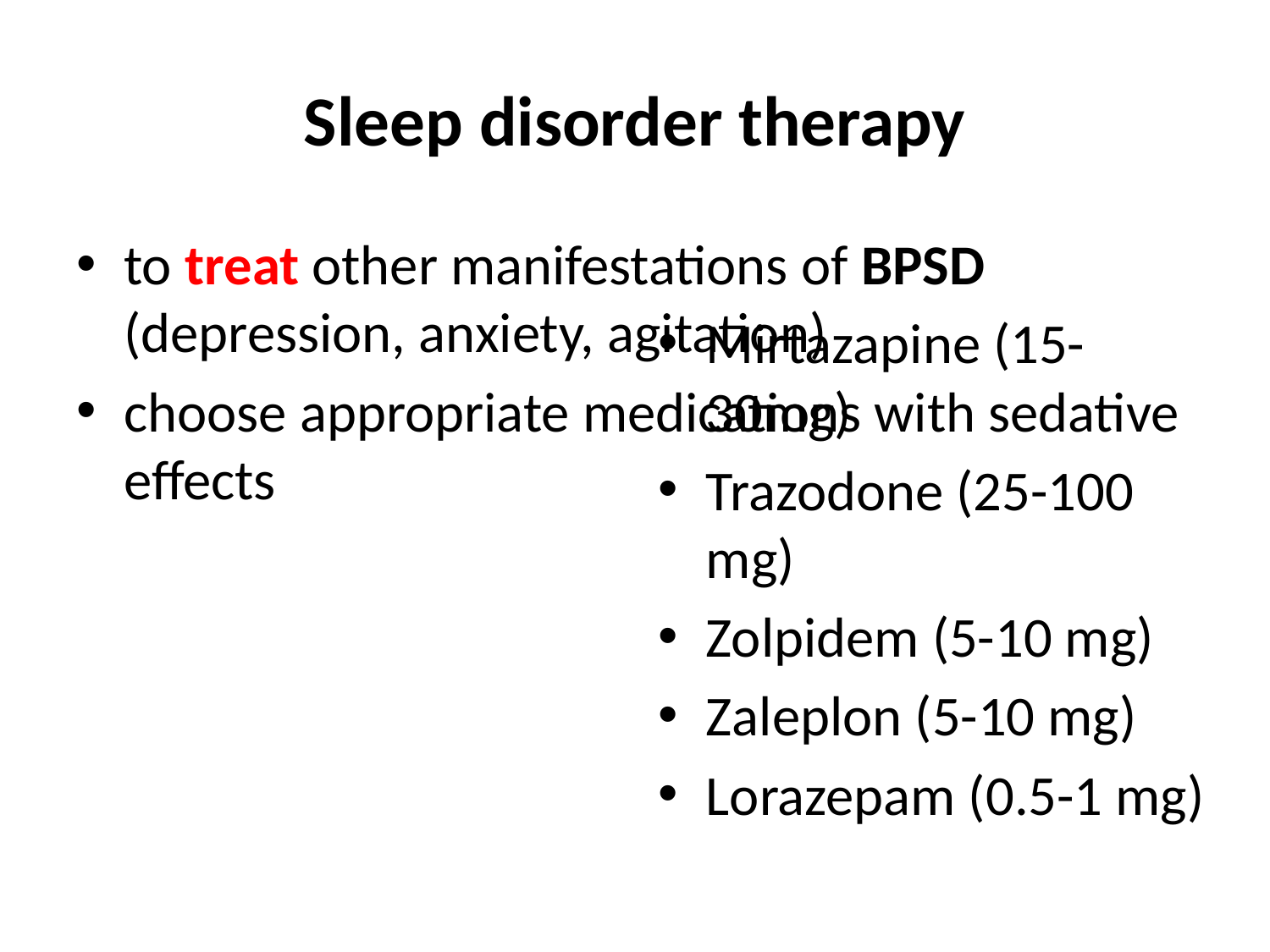

# Sleep disorder therapy
to treat other manifestations of BPSD (depression, anxiety, agitation)
choose appropriate medications with sedative effects

Mirtazapine (15-30mg)
Trazodone (25-100 mg)
Zolpidem (5-10 mg)
Zaleplon (5-10 mg)
Lorazepam (0.5-1 mg)